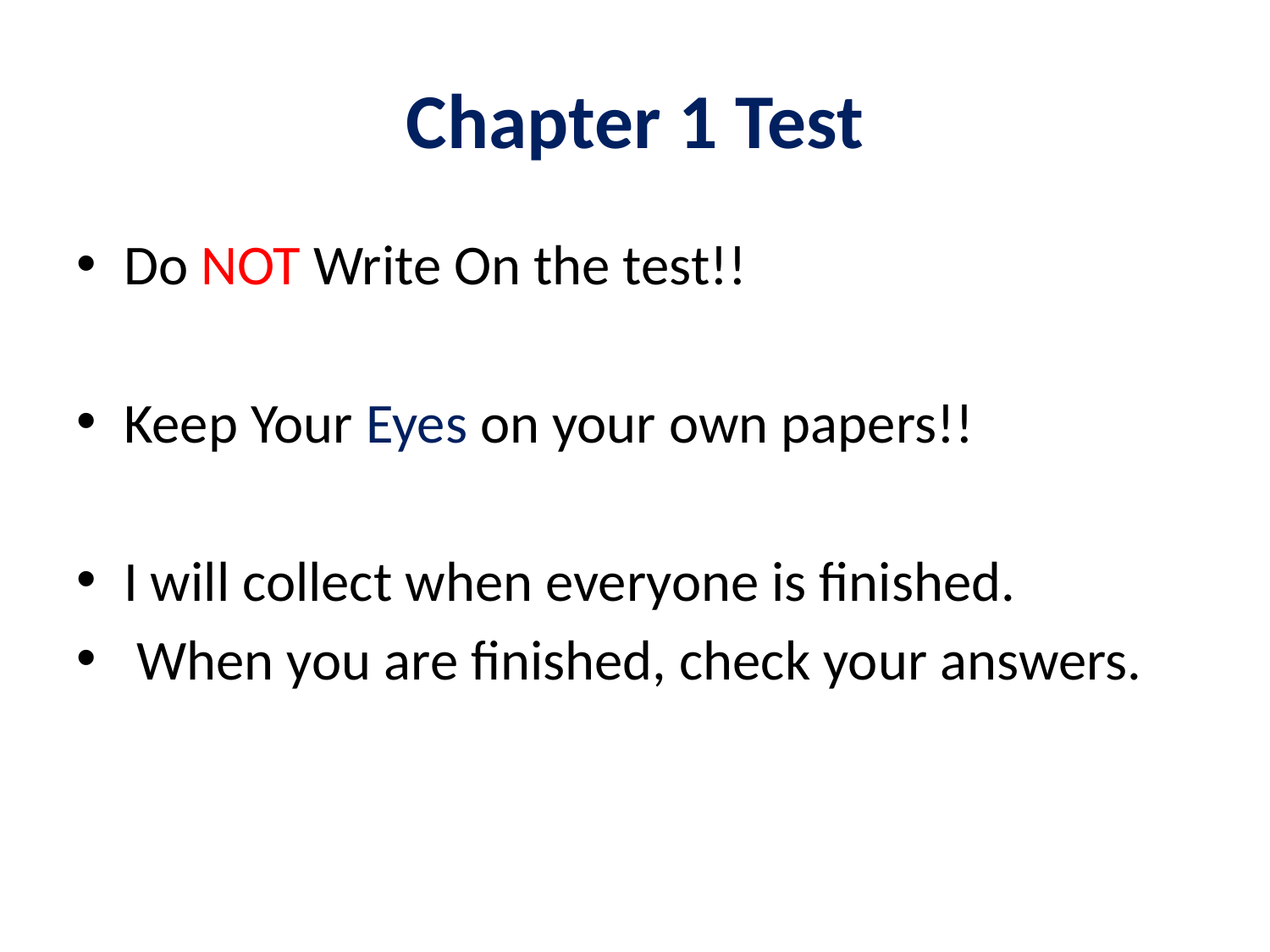

# Chapter 1 Test
Do NOT Write On the test!!

Keep Your Eyes on your own papers!!

I will collect when everyone is finished.
 When you are finished, check your answers.